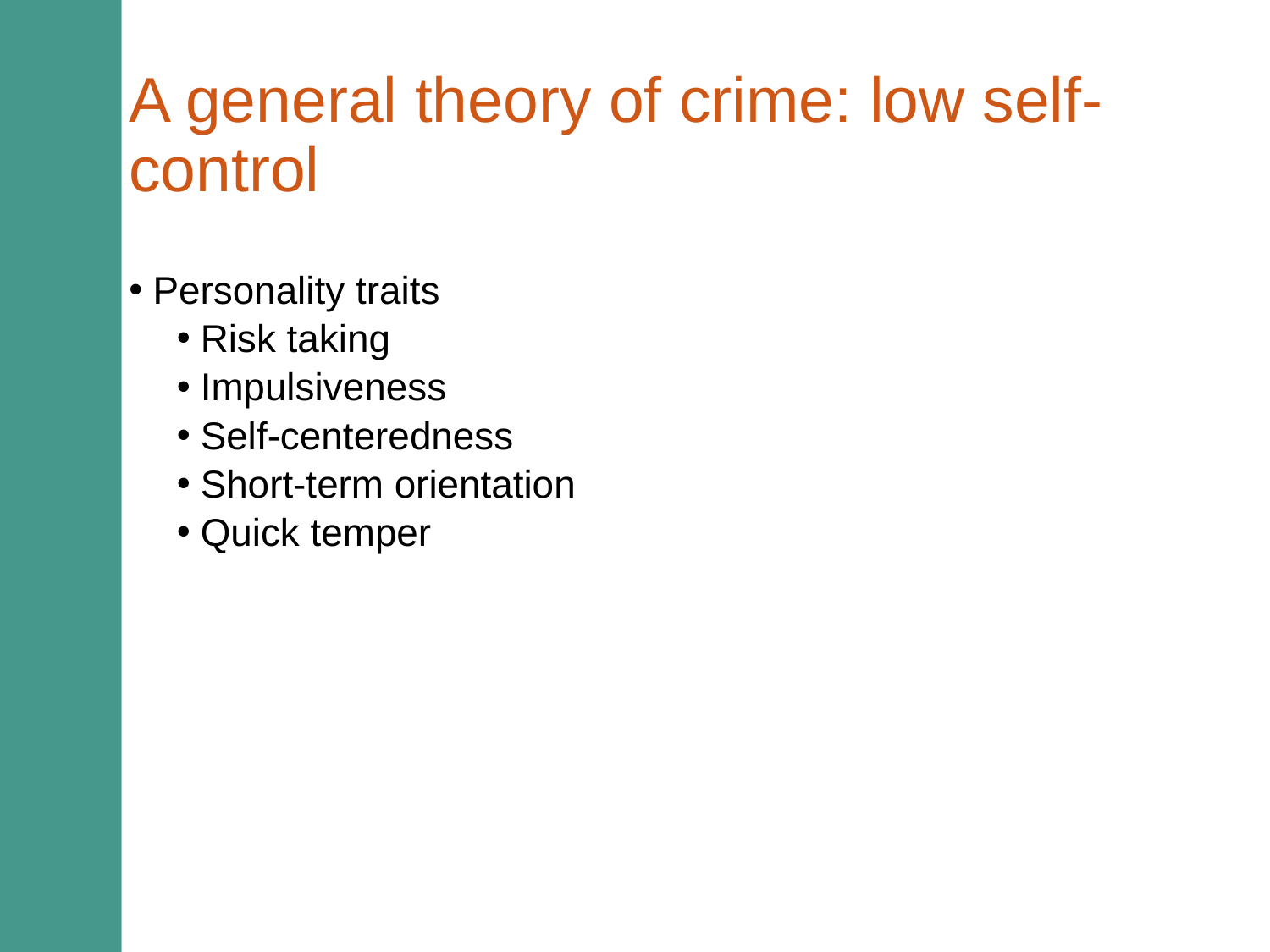

# A general theory of crime: low self-control
Personality traits
Risk taking
Impulsiveness
Self-centeredness
Short-term orientation
Quick temper